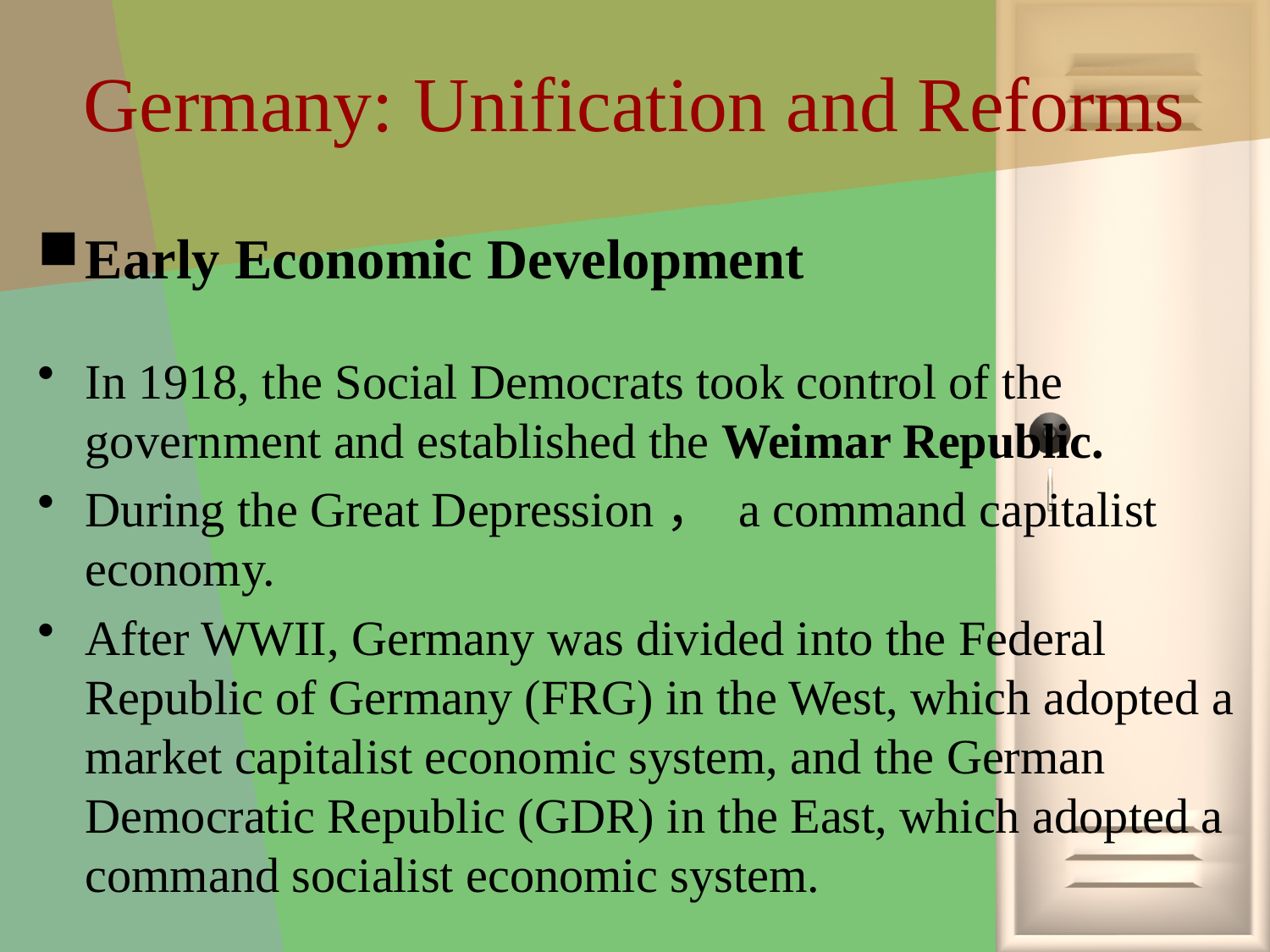

# Germany: Unification and Reforms
Early Economic Development

In 1918, the Social Democrats took control of the government and established the Weimar Republic.
During the Great Depression， a command capitalist economy.
After WWII, Germany was divided into the Federal Republic of Germany (FRG) in the West, which adopted a market capitalist economic system, and the German Democratic Republic (GDR) in the East, which adopted a command socialist economic system.